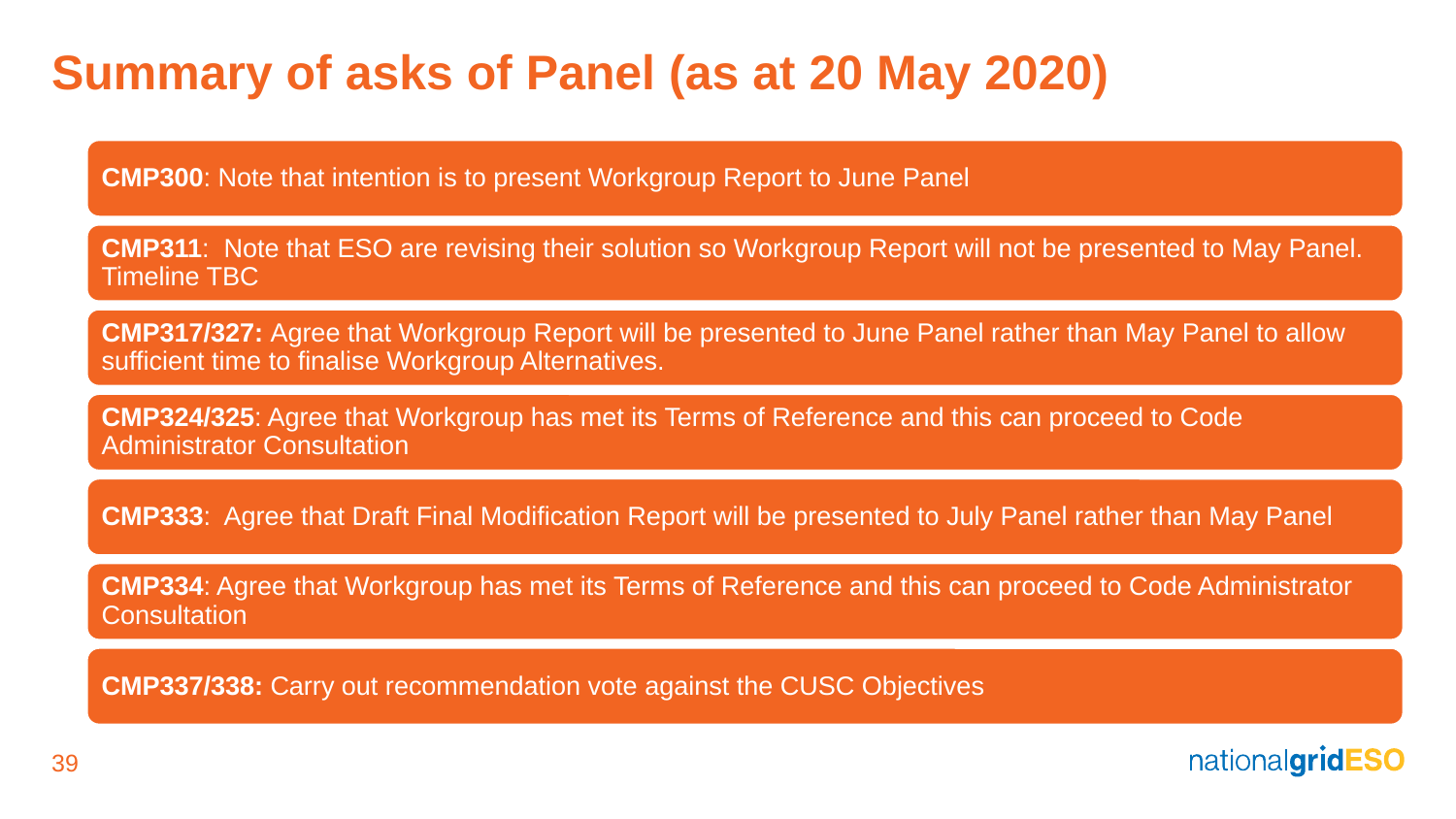

# Summary of asks of Panel (as at 20 May 2020)
CMP300: Note that intention is to present Workgroup Report to June Panel
CMP311:  Note that ESO are revising their solution so Workgroup Report will not be presented to May Panel. Timeline TBC
CMP317/327: Agree that Workgroup Report will be presented to June Panel rather than May Panel to allow sufficient time to finalise Workgroup Alternatives.
CMP324/325: Agree that Workgroup has met its Terms of Reference and this can proceed to Code Administrator Consultation
CMP333:  Agree that Draft Final Modification Report will be presented to July Panel rather than May Panel
CMP334: Agree that Workgroup has met its Terms of Reference and this can proceed to Code Administrator Consultation
CMP337/338: Carry out recommendation vote against the CUSC Objectives